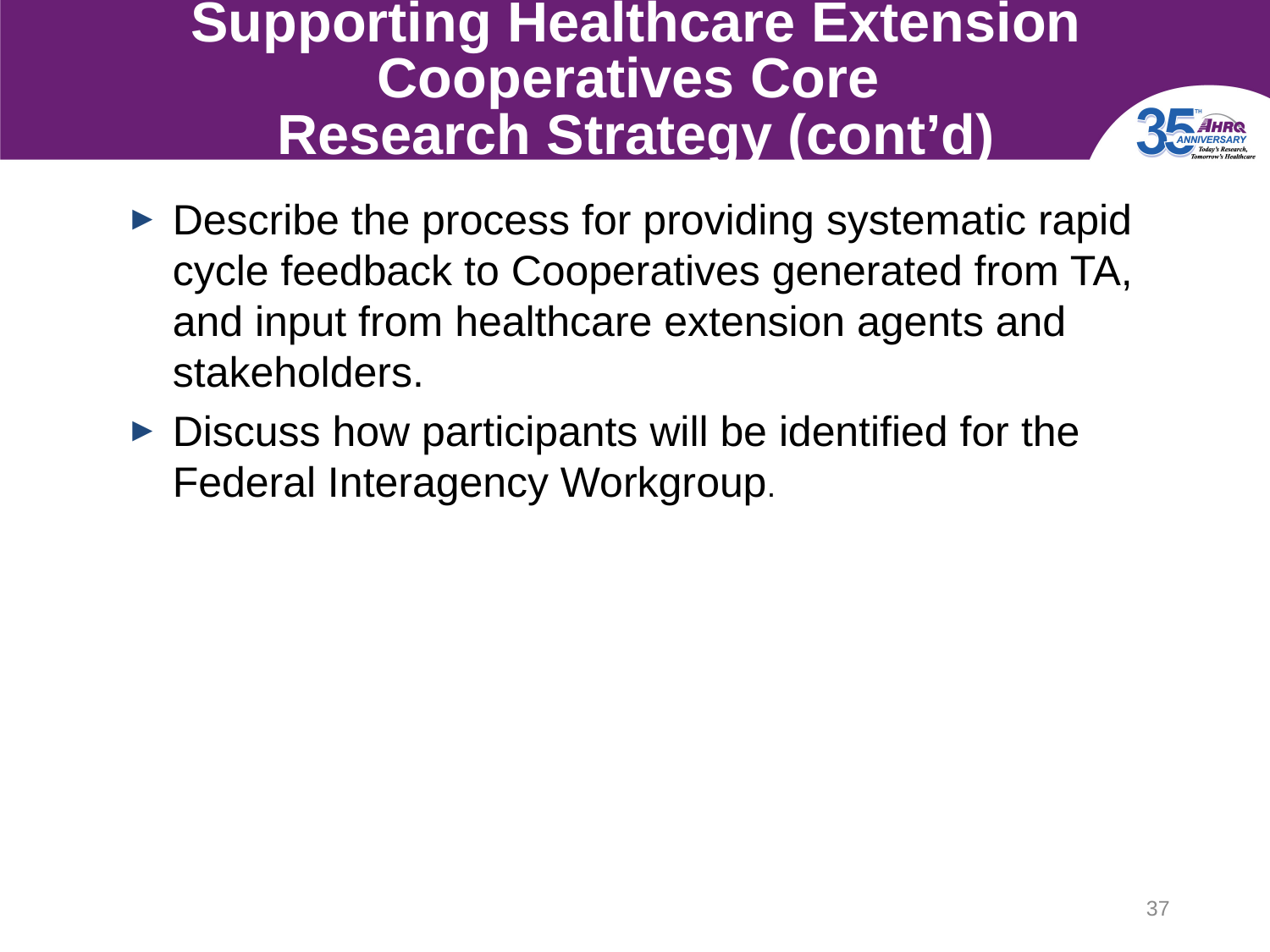

# Supporting Healthcare Extension Cooperatives Core Research Strategy (cont’d)
Describe the process for providing systematic rapid cycle feedback to Cooperatives generated from TA, and input from healthcare extension agents and stakeholders.
Discuss how participants will be identified for the Federal Interagency Workgroup.

37